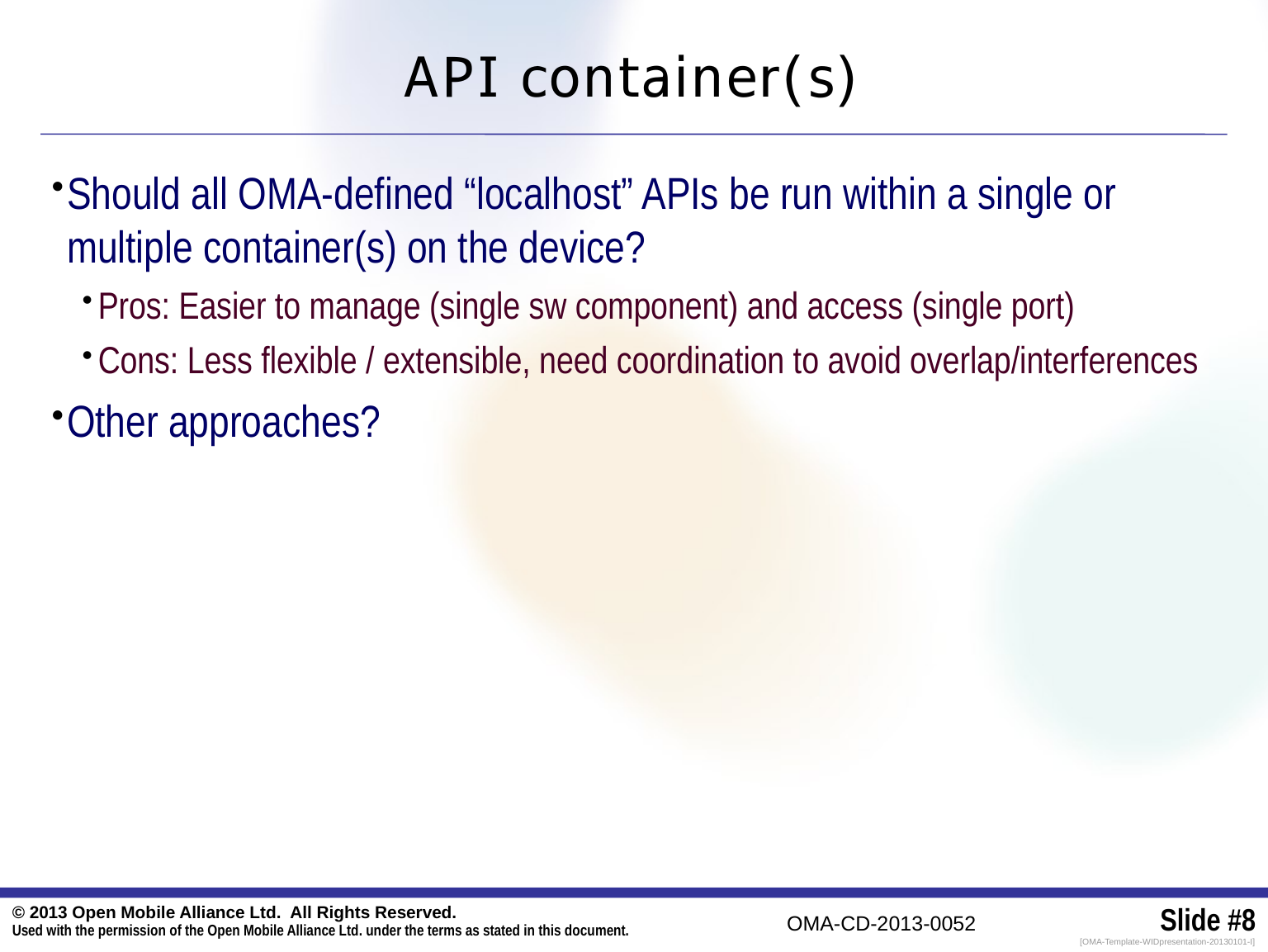

# API container(s)
Should all OMA-defined “localhost” APIs be run within a single or multiple container(s) on the device?
Pros: Easier to manage (single sw component) and access (single port)
Cons: Less flexible / extensible, need coordination to avoid overlap/interferences
Other approaches?